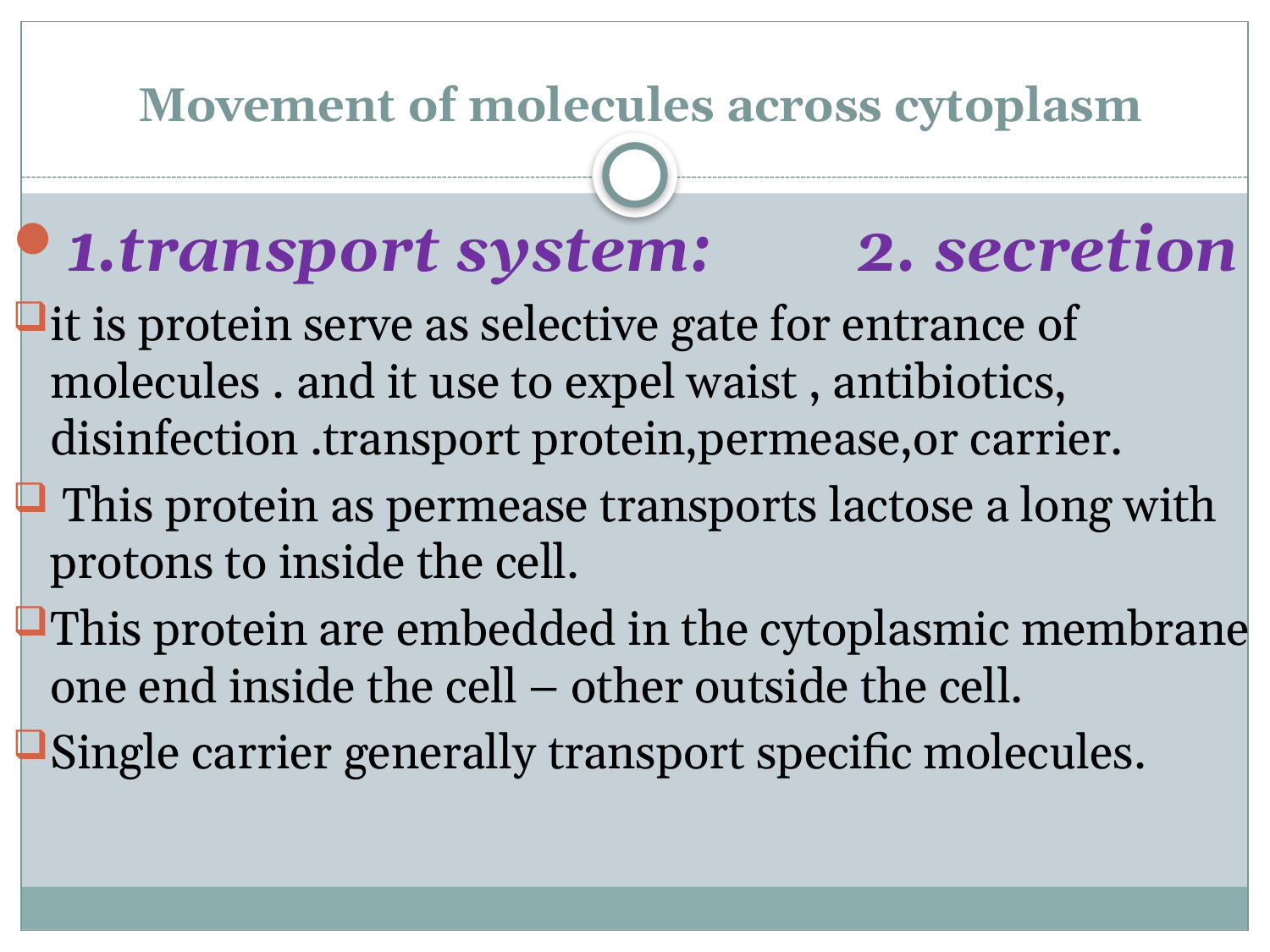

# Movement of molecules across cytoplasm
1.transport system:         2. secretion
it is protein serve as selective gate for entrance of molecules . and it use to expel waist , antibiotics, disinfection .transport protein,permease,or carrier.
 This protein as permease transports lactose a long with protons to inside the cell.
This protein are embedded in the cytoplasmic membrane one end inside the cell – other outside the cell.
Single carrier generally transport specific molecules.